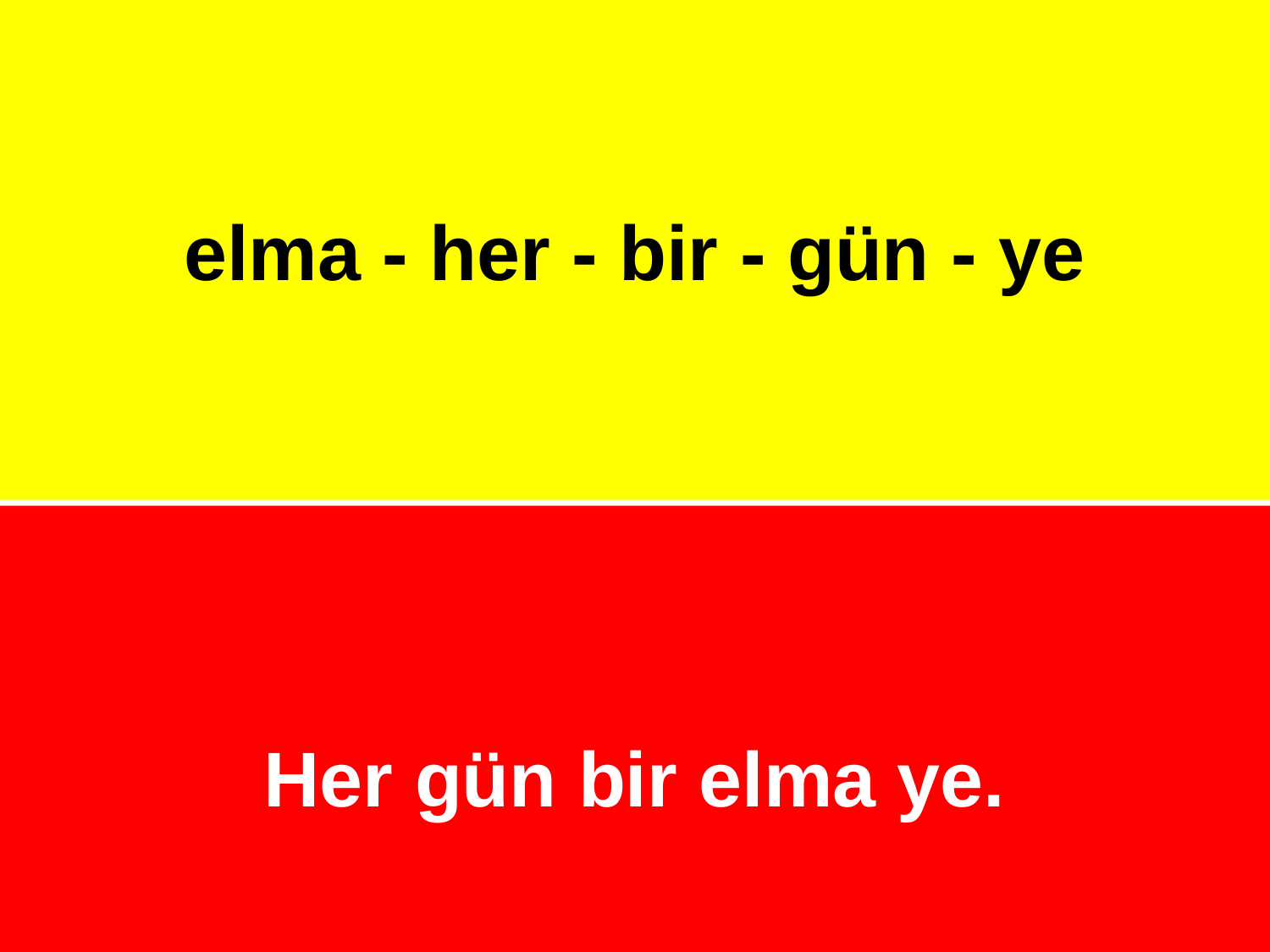

# elma - her - bir - gün - ye

Her gün bir elma ye.